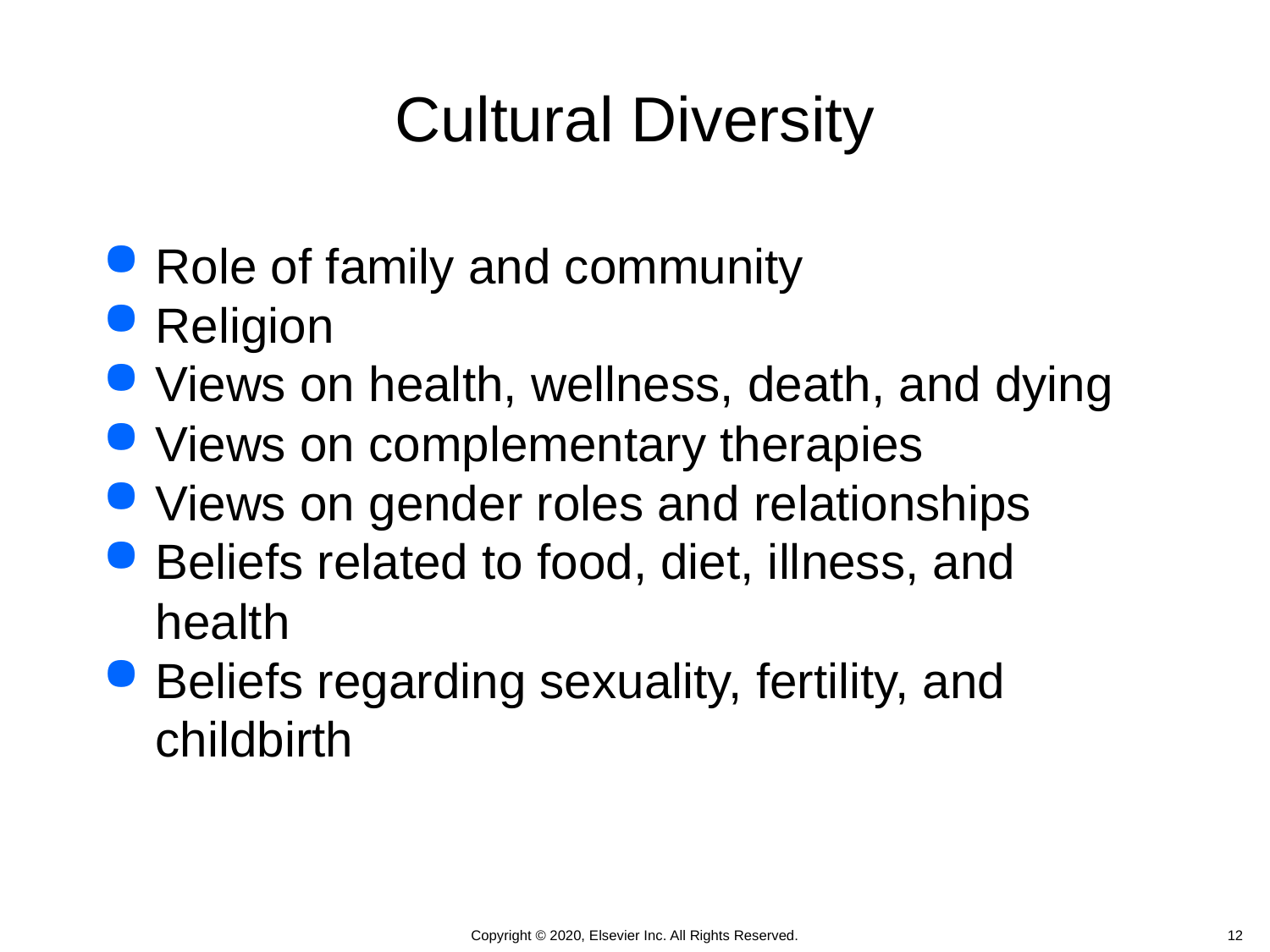

# Cultural Diversity
Role of family and community
Religion
Views on health, wellness, death, and dying
Views on complementary therapies
Views on gender roles and relationships
Beliefs related to food, diet, illness, and health
Beliefs regarding sexuality, fertility, and childbirth
 12